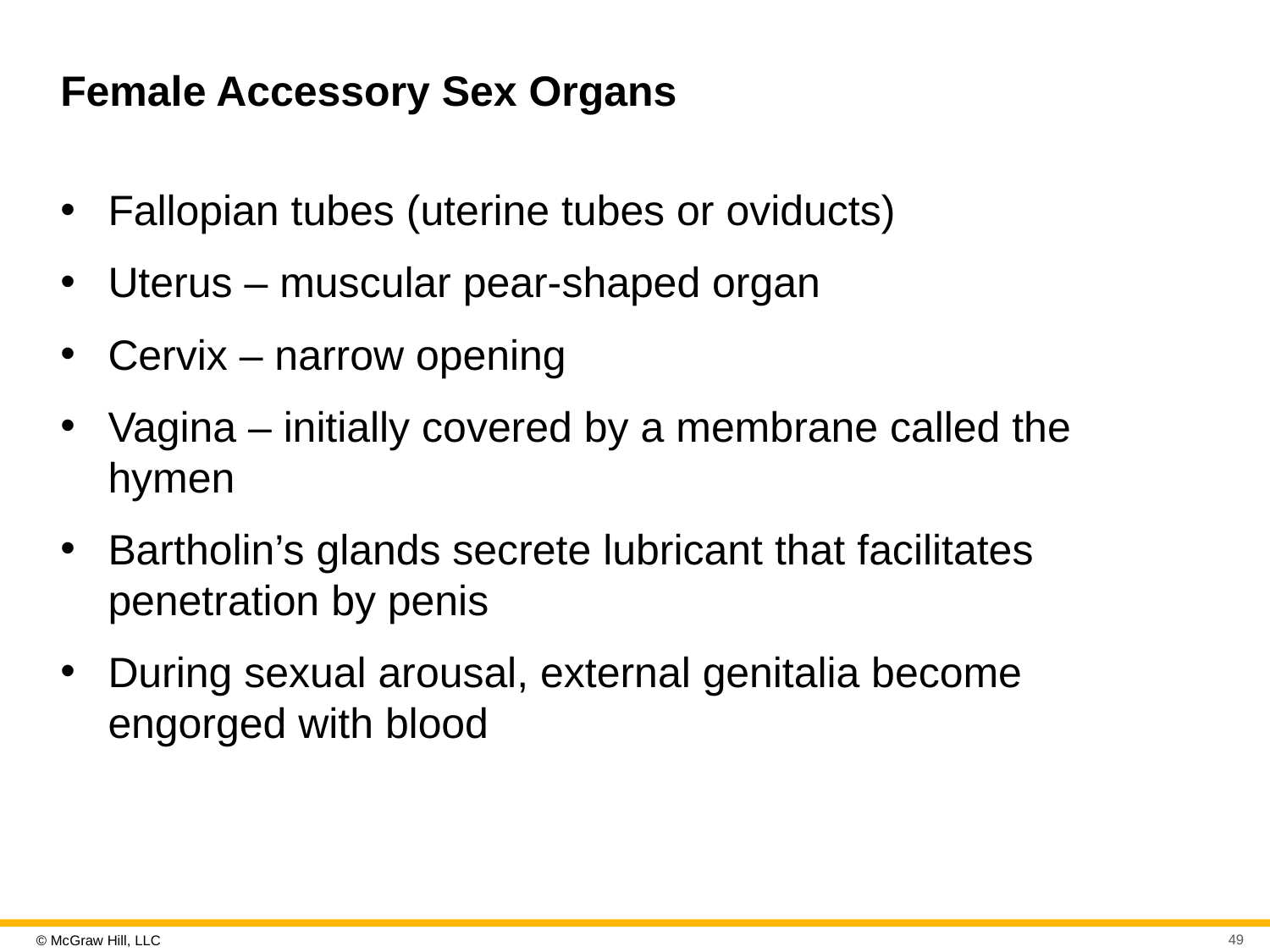

# Female Accessory Sex Organs
Fallopian tubes (uterine tubes or oviducts)
Uterus – muscular pear-shaped organ
Cervix – narrow opening
Vagina – initially covered by a membrane called the hymen
Bartholin’s glands secrete lubricant that facilitates penetration by penis
During sexual arousal, external genitalia become engorged with blood
49